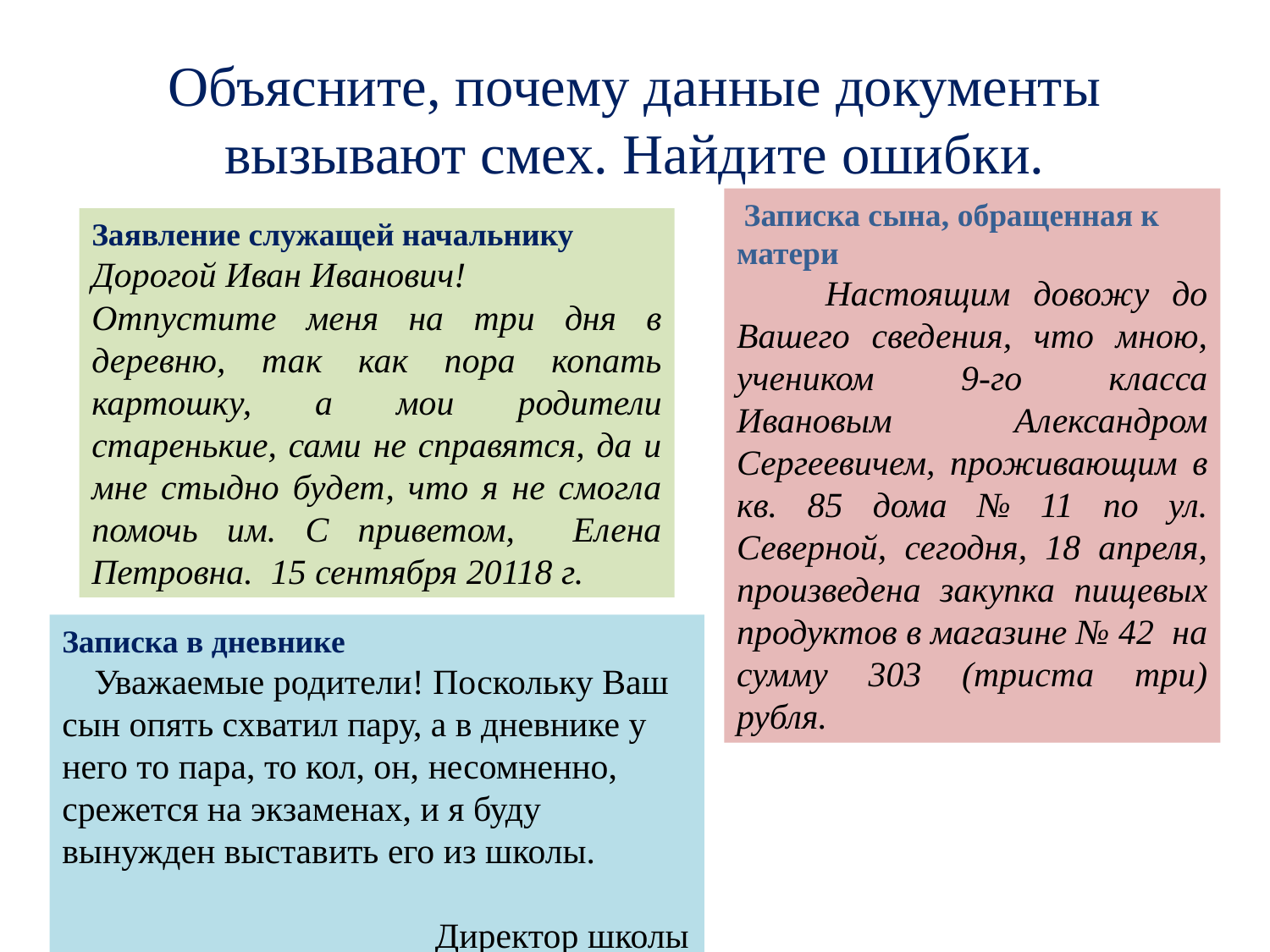

# Объясните, почему данные документы вызывают смех. Найдите ошибки.
 Записка сына, обращенная к матери
    Настоящим довожу до Вашего сведения, что мною, учеником 9-го класса Ивановым Александром Сергеевичем, проживающим в кв. 85 дома № 11 по ул. Северной, сегодня, 18 апреля, произведена закупка пищевых продуктов в магазине № 42  на сумму 303 (триста три) рубля.
Заявление служащей начальнику
Дорогой Иван Иванович!
Отпустите меня на три дня в деревню, так как пора копать картошку, а мои родители старенькие, сами не справятся, да и мне стыдно будет, что я не смогла помочь им. С приветом,  Елена Петровна.  15 сентября 20118 г.
Записка в дневнике
    Уважаемые родители! Поскольку Ваш сын опять схватил пару, а в дневнике у него то пара, то кол, он, несомненно, срежется на экзаменах, и я буду вынужден выставить его из школы.                                                                                                                            Директор школы В. Петров.